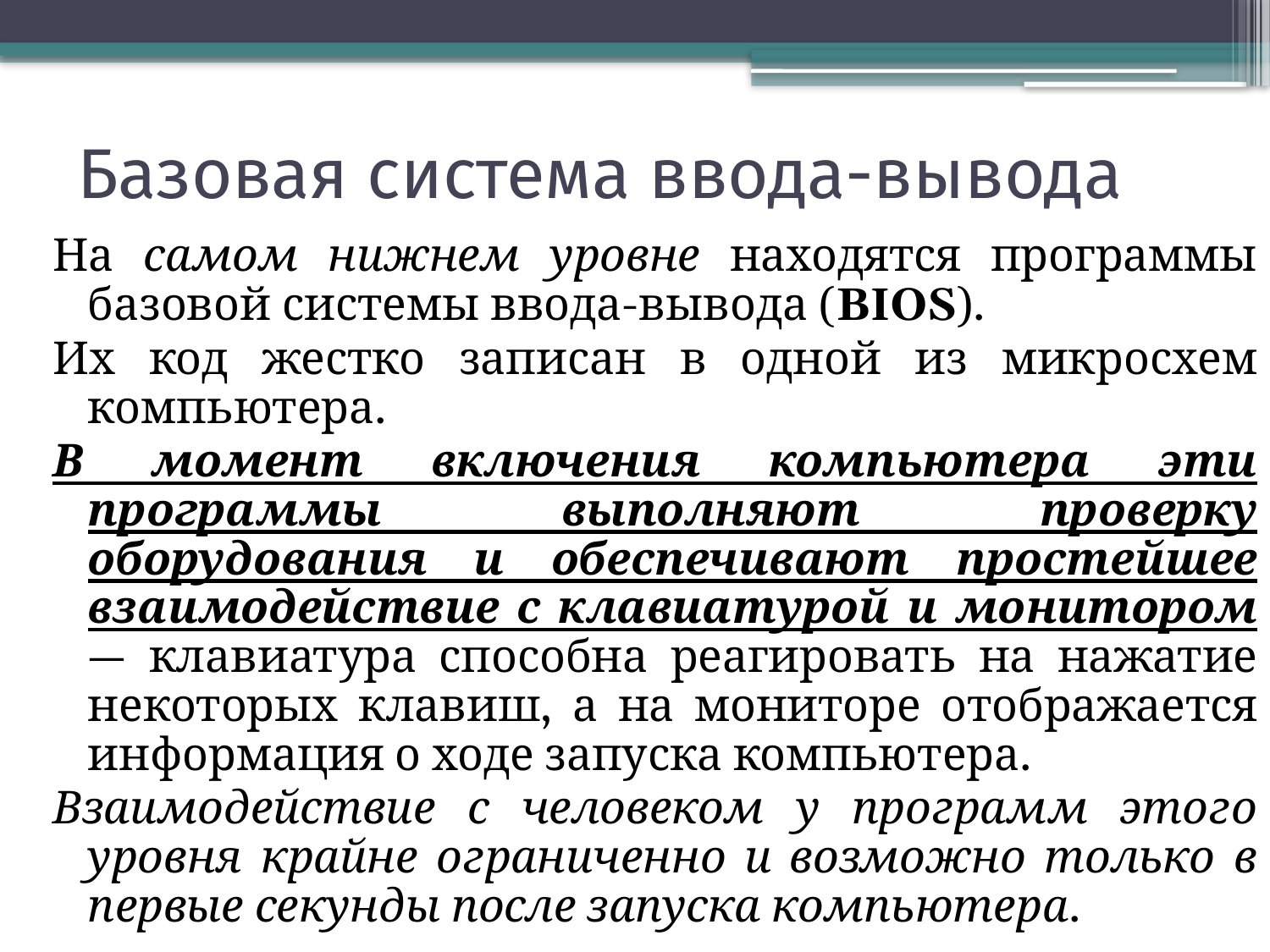

# Базовая система ввода-вывода
На самом нижнем уровне находятся программы базовой системы ввода-вывода (BIOS).
Их код жестко записан в одной из микросхем компьютера.
В момент включения компьютера эти программы выполняют проверку оборудования и обеспечивают простейшее взаимодействие с клавиатурой и монитором — клавиатура способна реагировать на нажатие некоторых клавиш, а на мониторе отображается информация о ходе запуска компьютера.
Взаимодействие с человеком у программ этого уровня крайне ограниченно и возможно только в первые секунды после запуска компьютера.